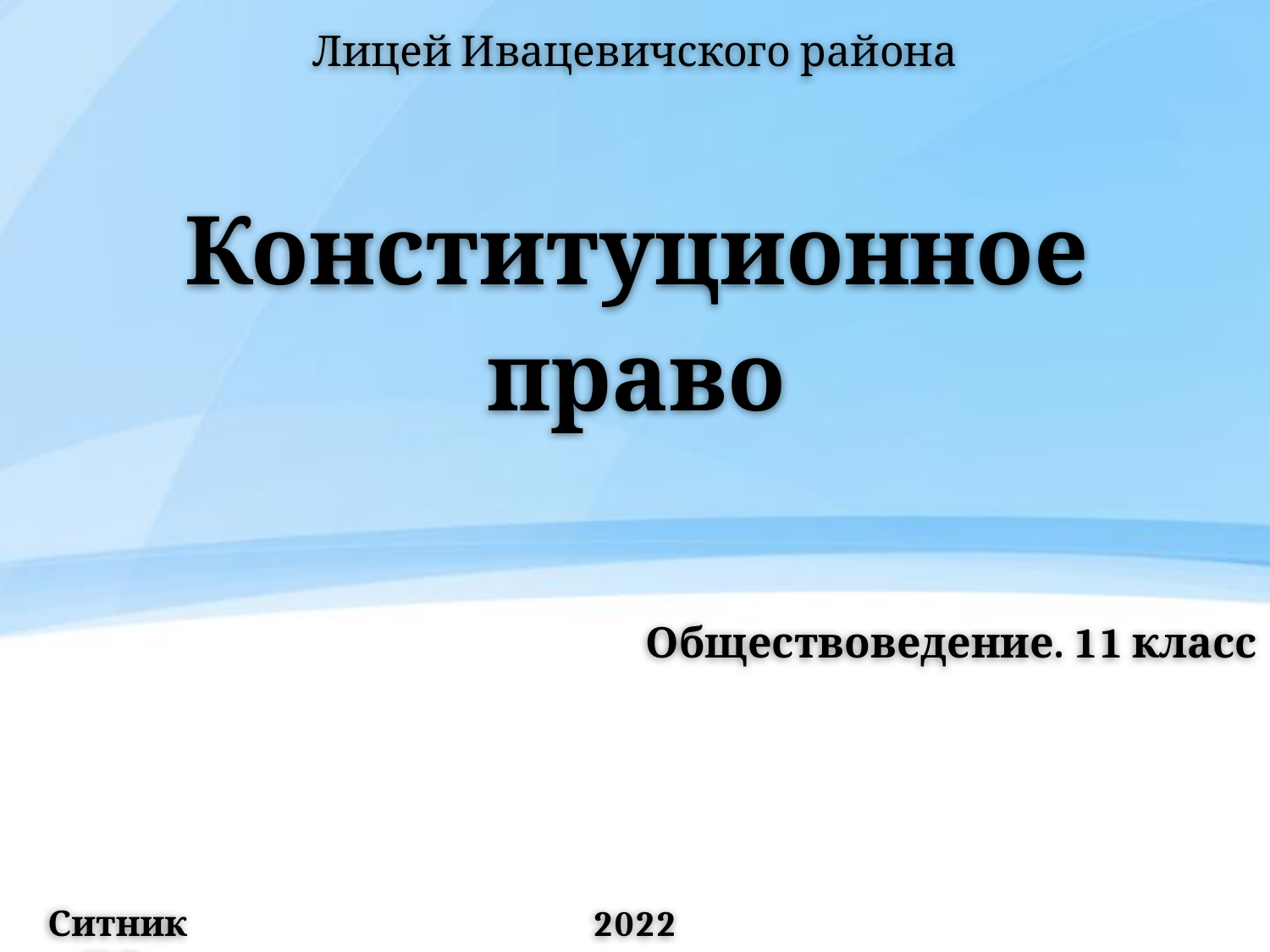

Лицей Ивацевичского района
# Конституционное право
Обществоведение. 11 класс
Ситник П.В.
2022